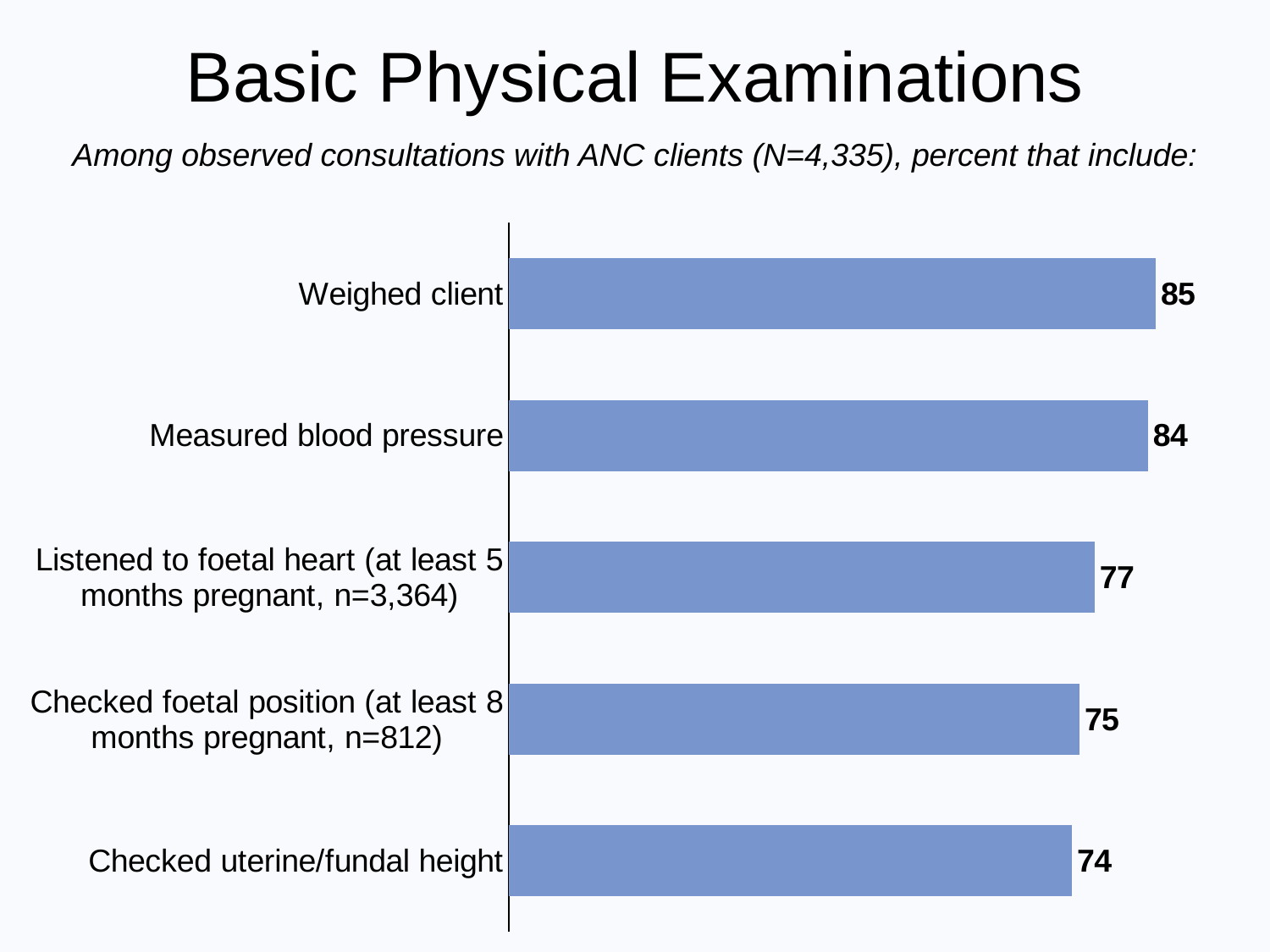

# Basic Physical Examinations
Among observed consultations with ANC clients (N=4,335), percent that include:

### Chart

| Category | Column2 |
|---|---|
| Checked uterine/fundal height | 74.0 |
| Checked foetal position (at least 8 months pregnant, n=812) | 75.0 |
| Listened to foetal heart (at least 5 months pregnant, n=3,364) | 77.0 |
| Measured blood pressure | 84.0 |
| Weighed client | 85.0 |